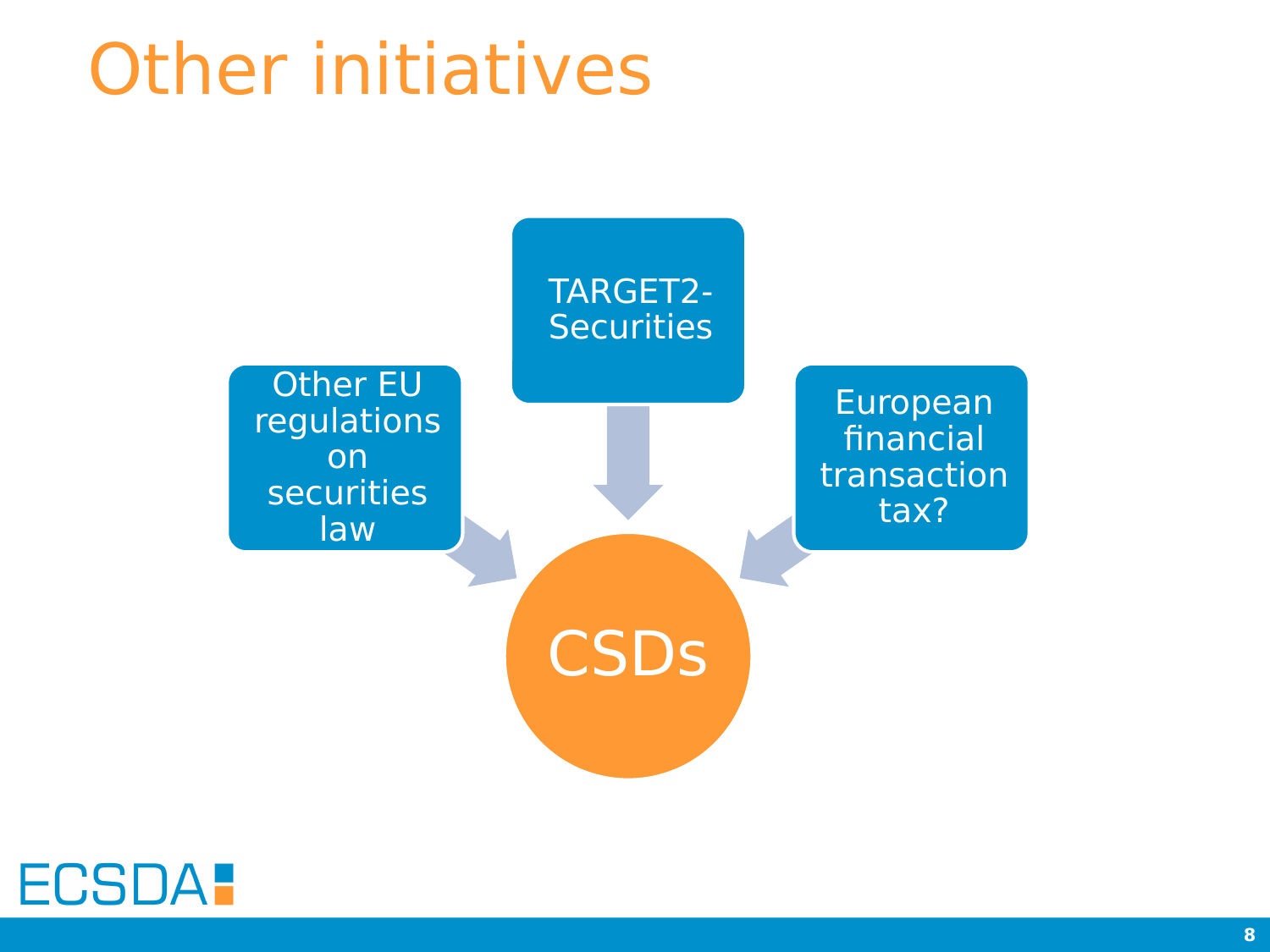

# Other initiatives
CSDs
Other EU regulations on securities law
TARGET2-Securities
European financial transaction tax?
8